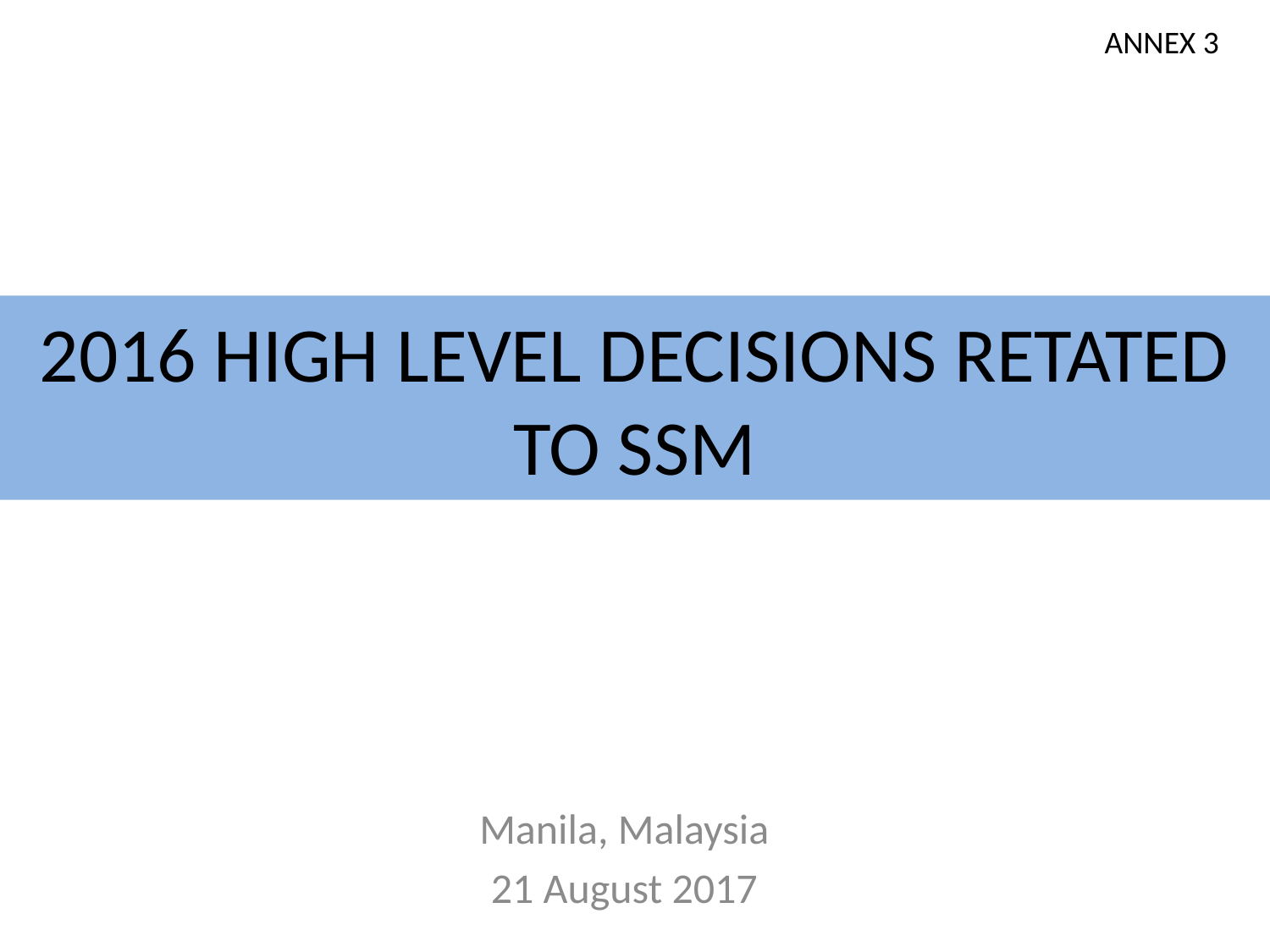

ANNEX 3
# 2016 HIGH LEVEL DECISIONS RETATED TO SSM

Manila, Malaysia
21 August 2017